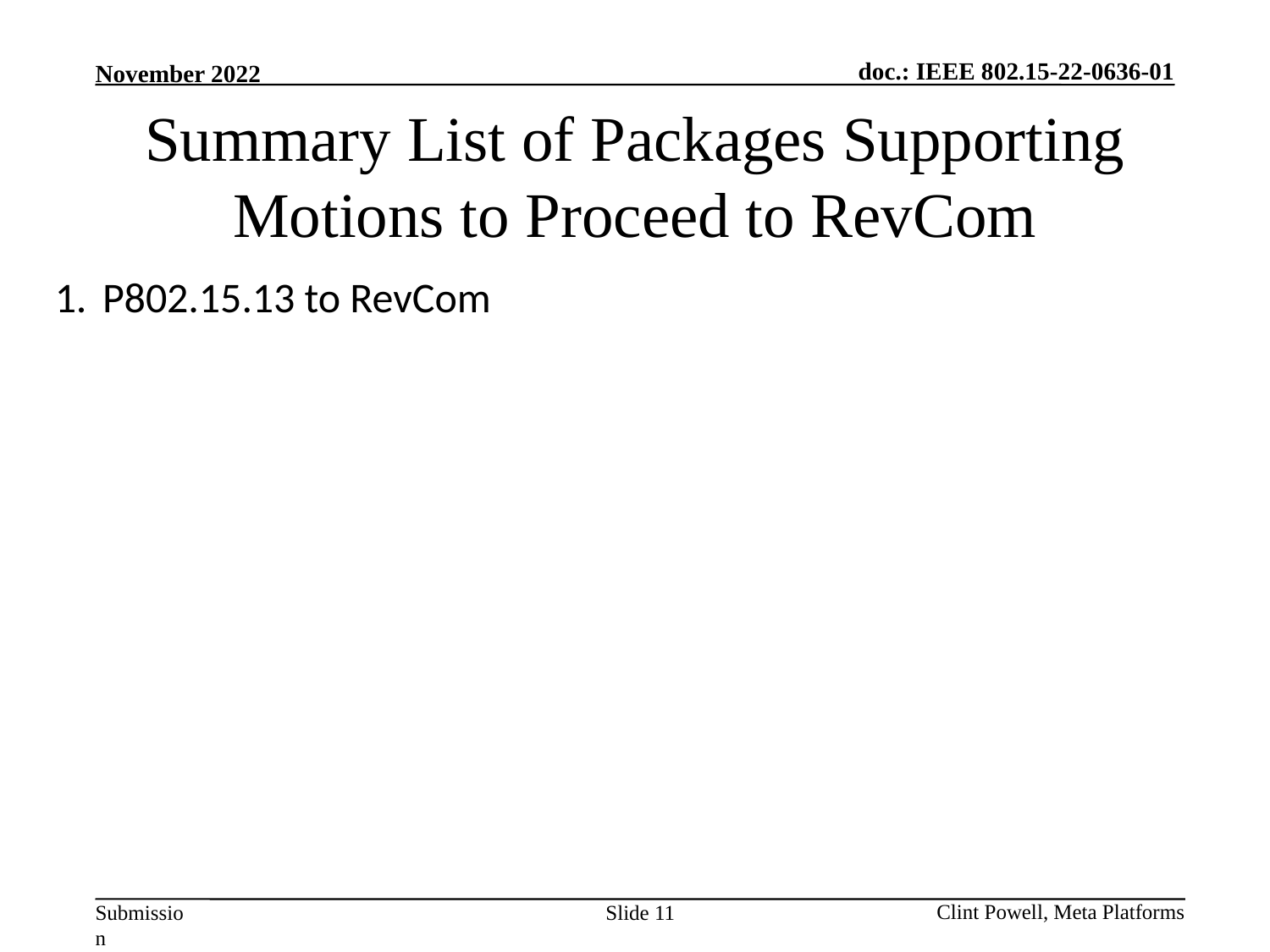

Summary List of Packages Supporting Motions to Proceed to RevCom
P802.15.13 to RevCom

Slide 11